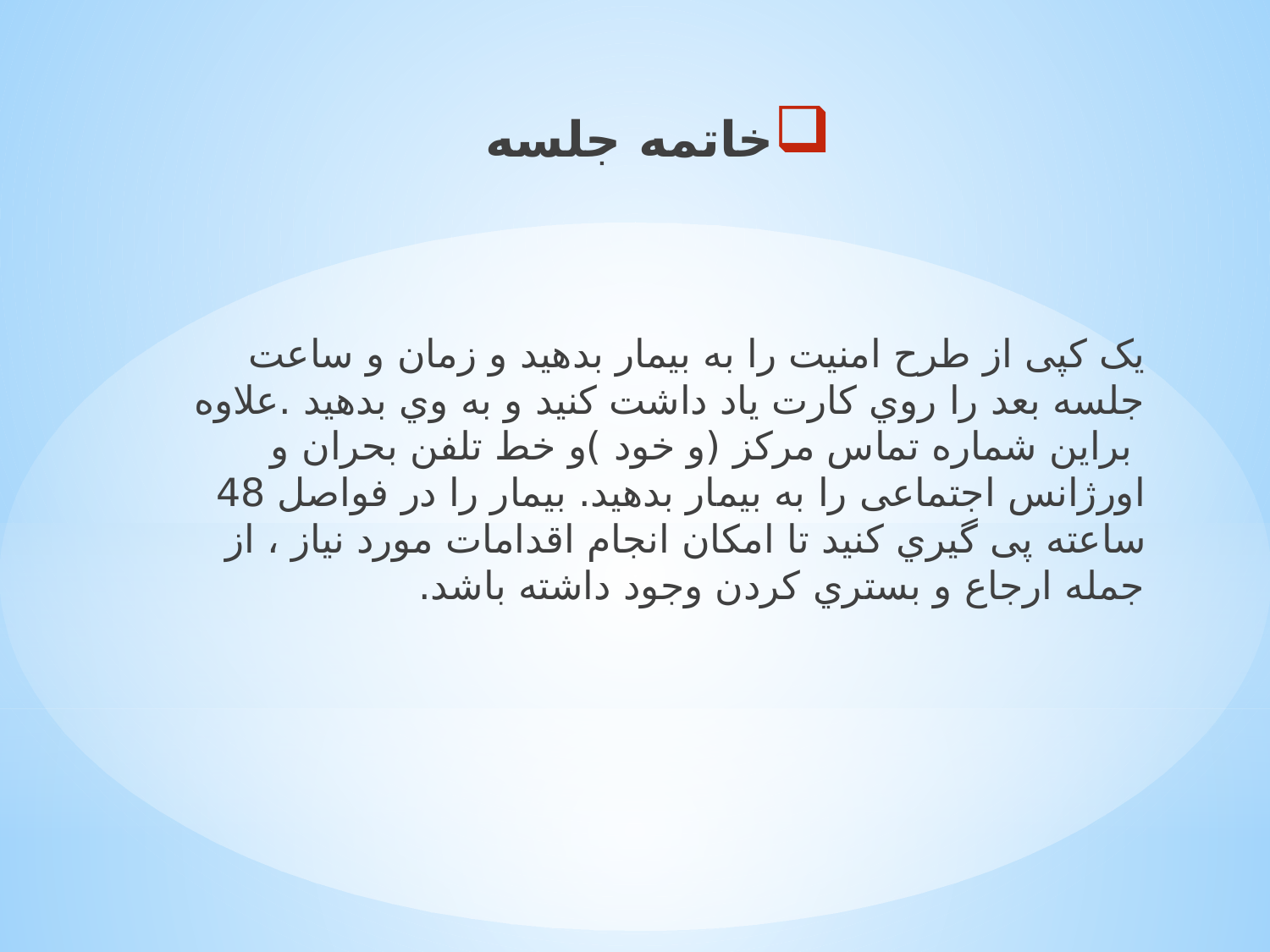

ﺧﺎﺗﻤﻪ ﺟﻠﺴﻪ

ﯾﮏ ﮐﭙﯽ از ﻃﺮح اﻣﻨﯿﺖ را ﺑﻪ ﺑﯿﻤﺎر ﺑﺪﻫﯿﺪ و زﻣﺎن و ﺳﺎﻋﺖ ﺟﻠﺴﻪ ﺑﻌﺪ را روي ﮐﺎرت ﯾﺎد داﺷﺖ ﮐﻨﯿﺪ و ﺑﻪ وي ﺑﺪﻫﯿﺪ .ﻋﻼوه   ﺑﺮاﯾﻦ ﺷﻤﺎره ﺗﻤﺎس ﻣﺮﮐﺰ (و ﺧﻮد )و ﺧﻂ ﺗﻠﻔﻦ ﺑﺤﺮان و اورژاﻧﺲ اﺟﺘﻤﺎﻋﯽ را ﺑﻪ ﺑﯿﻤﺎر ﺑﺪﻫﯿﺪ. ﺑﯿﻤﺎر را در ﻓﻮاﺻﻞ 48 ساعته ﭘﯽ ﮔﯿﺮي ﮐﻨﯿﺪ ﺗﺎ اﻣﮑﺎن اﻧﺠﺎم اﻗﺪاﻣﺎت ﻣﻮرد ﻧﯿﺎز ، از ﺟﻤﻠﻪ ارﺟﺎع و ﺑﺴﺘﺮي ﮐﺮدن وﺟﻮد داﺷﺘﻪ ﺑﺎﺷﺪ.